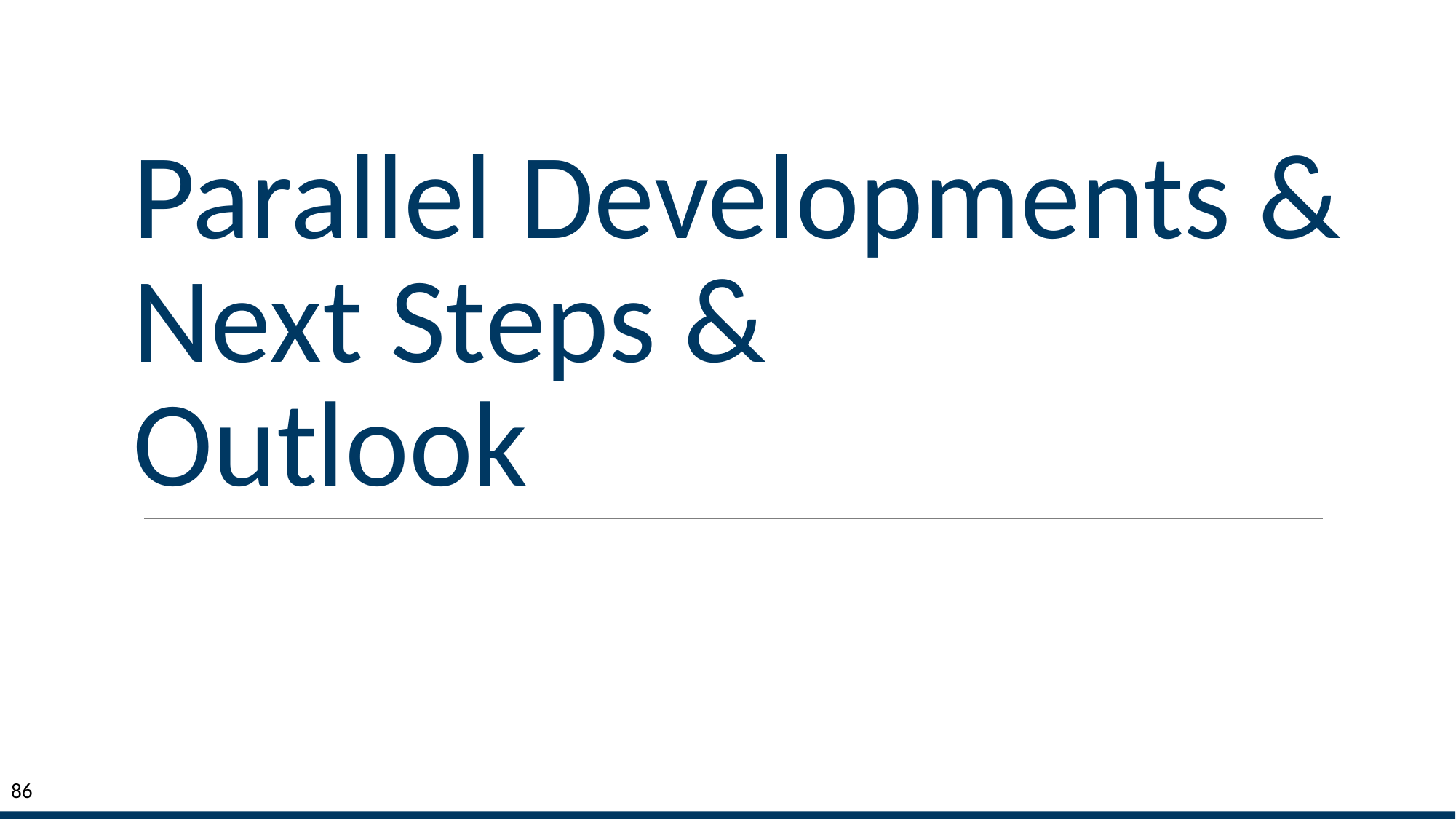

# Parallel Developments &
Next Steps &
Outlook
86